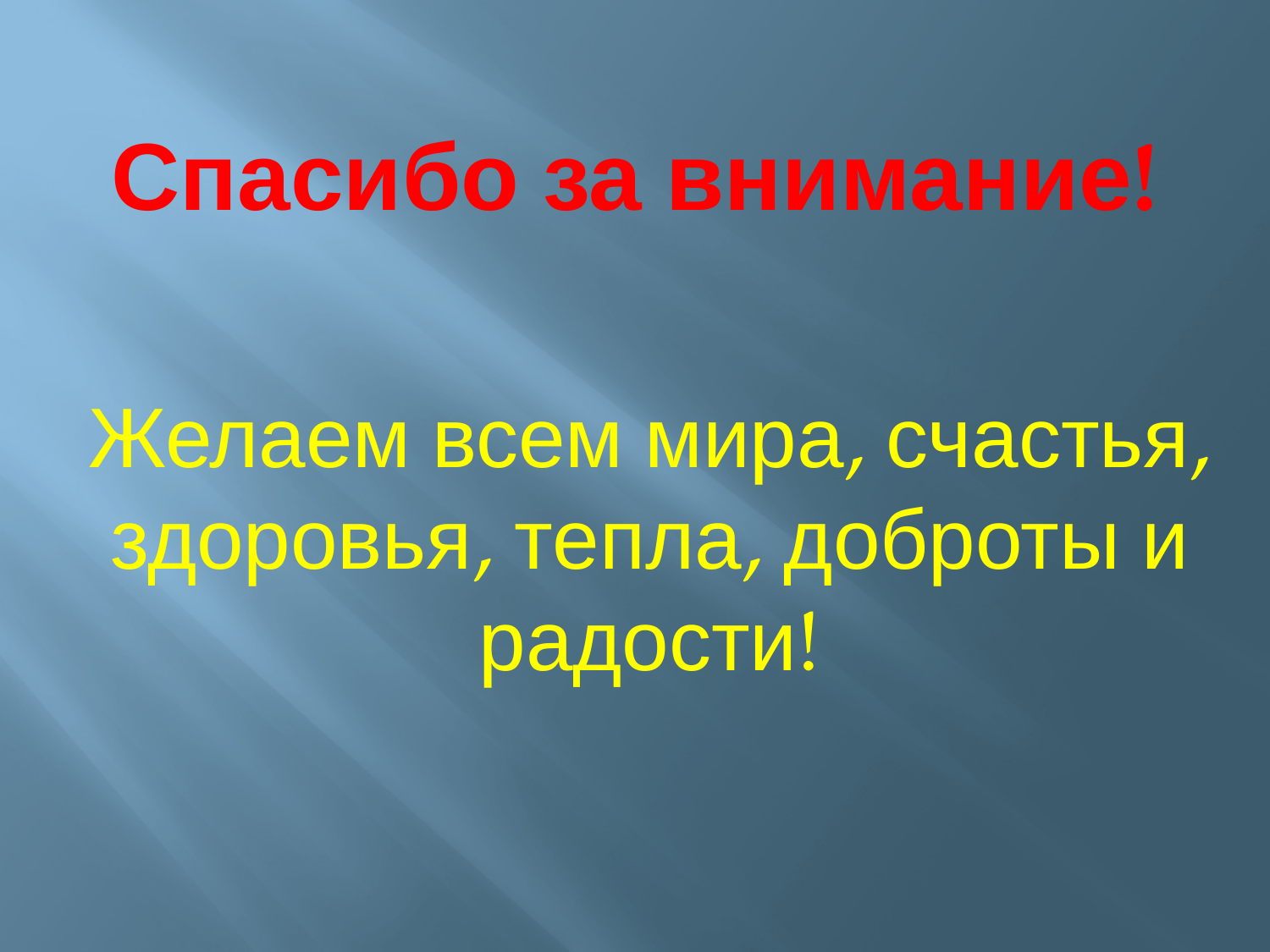

Спасибо за внимание!
Желаем всем мира, счастья, здоровья, тепла, доброты и радости!